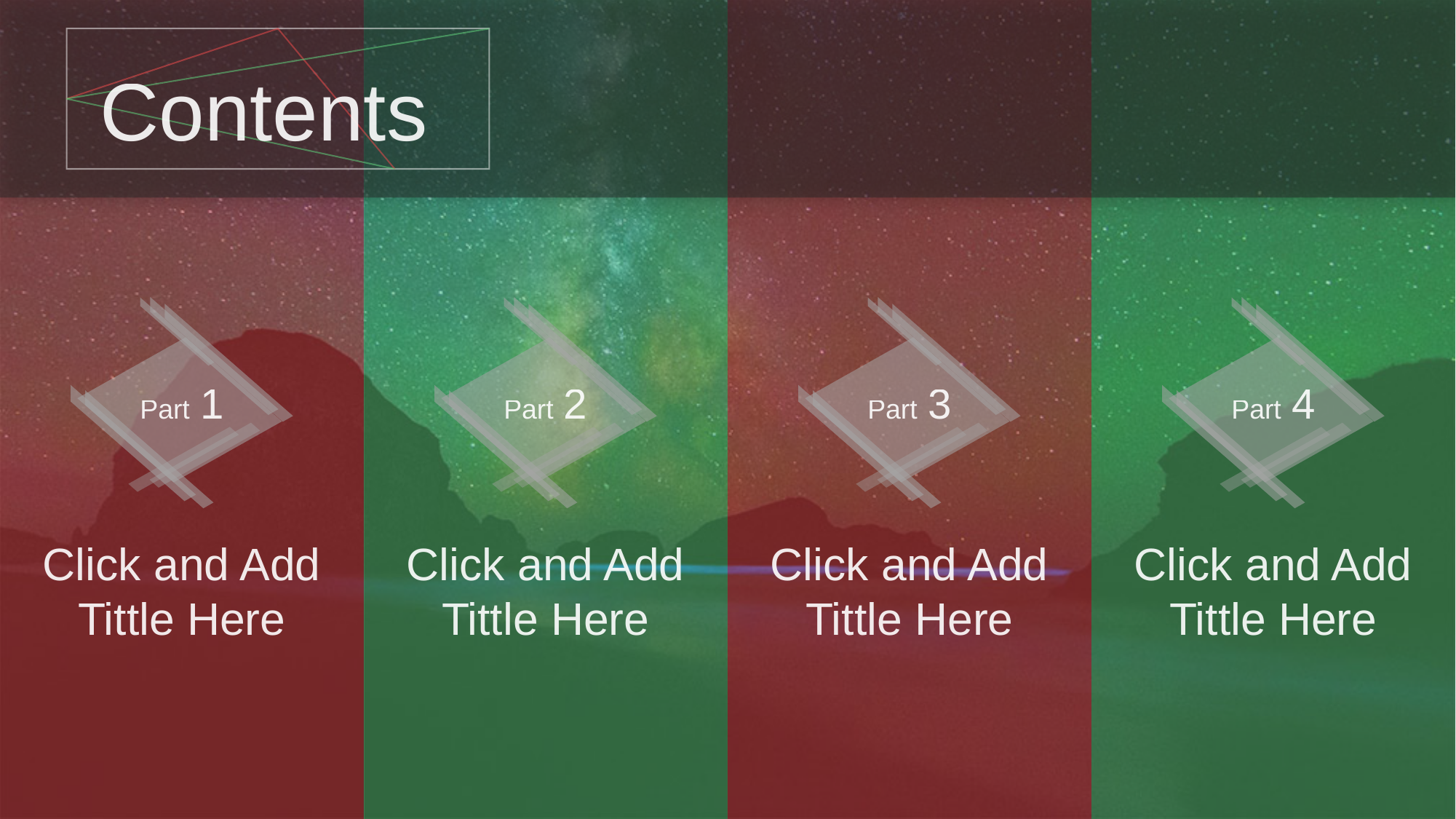

Contents

Part 4

Part 1

Part 2

Part 3
Click and Add
Tittle Here
Click and Add
Tittle Here
Click and Add
Tittle Here
Click and Add
Tittle Here